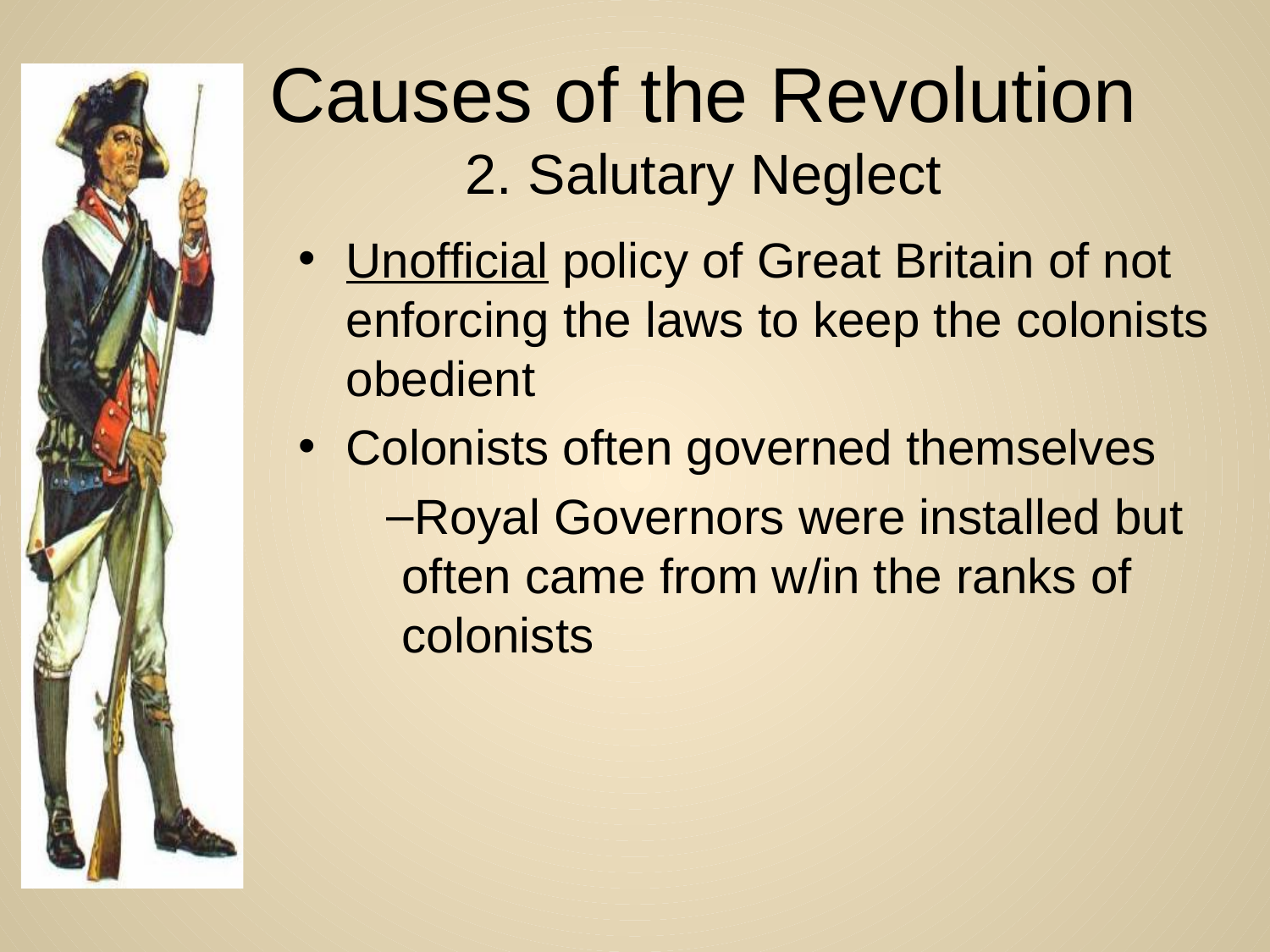

# Causes of the Revolution 2. Salutary Neglect
Unofficial policy of Great Britain of not enforcing the laws to keep the colonists obedient
Colonists often governed themselves
Royal Governors were installed but often came from w/in the ranks of colonists